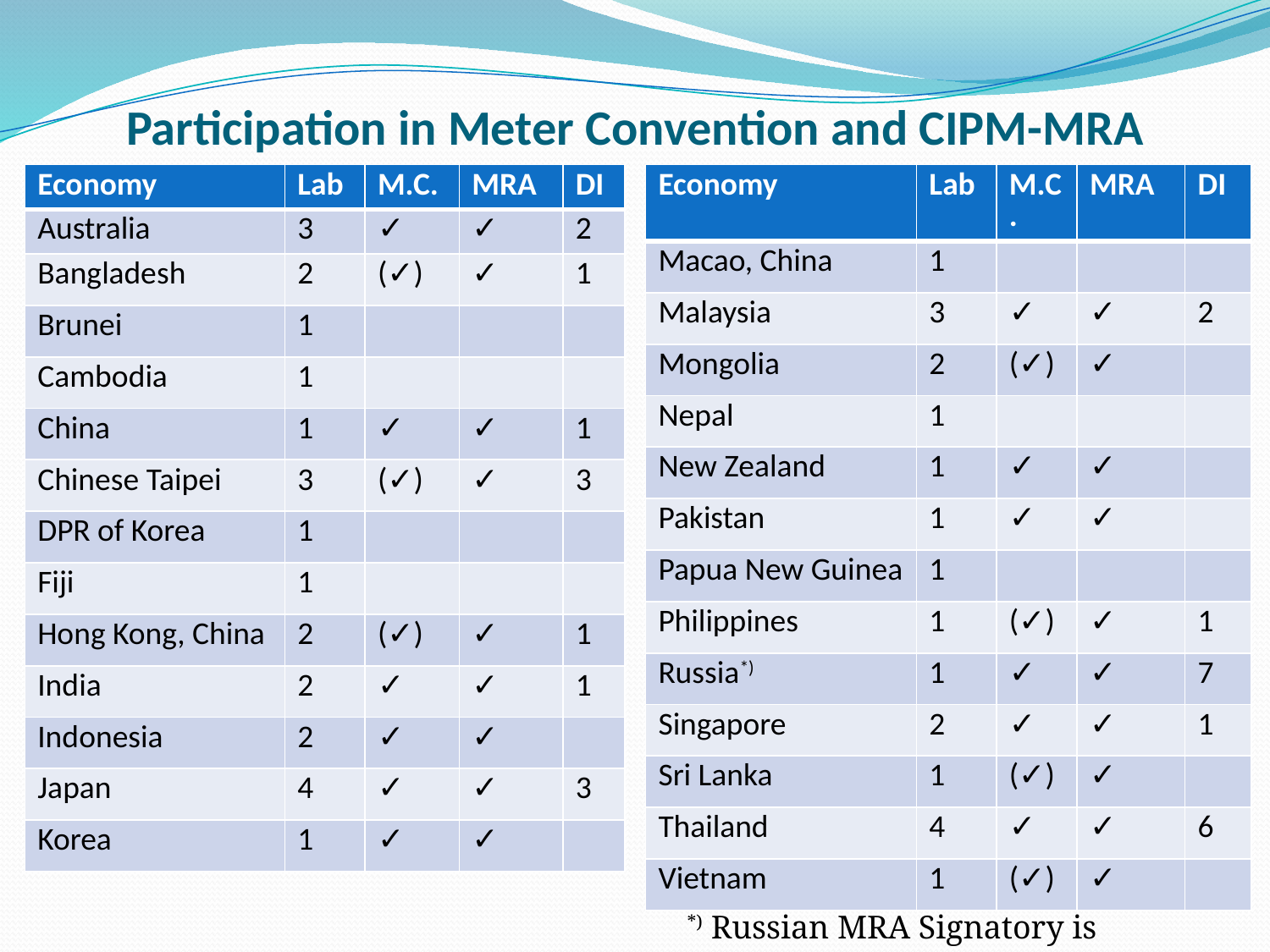

# Participation in Meter Convention and CIPM-MRA
| Economy | Lab | M.C. | MRA | DI |
| --- | --- | --- | --- | --- |
| Australia | 3 | ✓ | ✓ | 2 |
| Bangladesh | 2 | (✓) | ✓ | 1 |
| Brunei | 1 |  |  |  |
| Cambodia | 1 |  |  |  |
| China | 1 | ✓ | ✓ | 1 |
| Chinese Taipei | 3 | (✓) | ✓ | 3 |
| DPR of Korea | 1 |  |  |  |
| Fiji | 1 |  |  |  |
| Hong Kong, China | 2 | (✓) | ✓ | 1 |
| India | 2 | ✓ | ✓ | 1 |
| Indonesia | 2 | ✓ | ✓ |  |
| Japan | 4 | ✓ | ✓ | 3 |
| Korea | 1 | ✓ | ✓ |  |
| Economy | Lab | M.C. | MRA | DI |
| --- | --- | --- | --- | --- |
| Macao, China | 1 |  |  |  |
| Malaysia | 3 | ✓ | ✓ | 2 |
| Mongolia | 2 | (✓) | ✓ |  |
| Nepal | 1 |  |  |  |
| New Zealand | 1 | ✓ | ✓ |  |
| Pakistan | 1 | ✓ | ✓ |  |
| Papua New Guinea | 1 |  |  |  |
| Philippines | 1 | (✓) | ✓ | 1 |
| Russia\*) | 1 | ✓ | ✓ | 7 |
| Singapore | 2 | ✓ | ✓ | 1 |
| Sri Lanka | 1 | (✓) | ✓ |  |
| Thailand | 4 | ✓ | ✓ | 6 |
| Vietnam | 1 | (✓) | ✓ |  |
*) Russian MRA Signatory is Rosstandart.